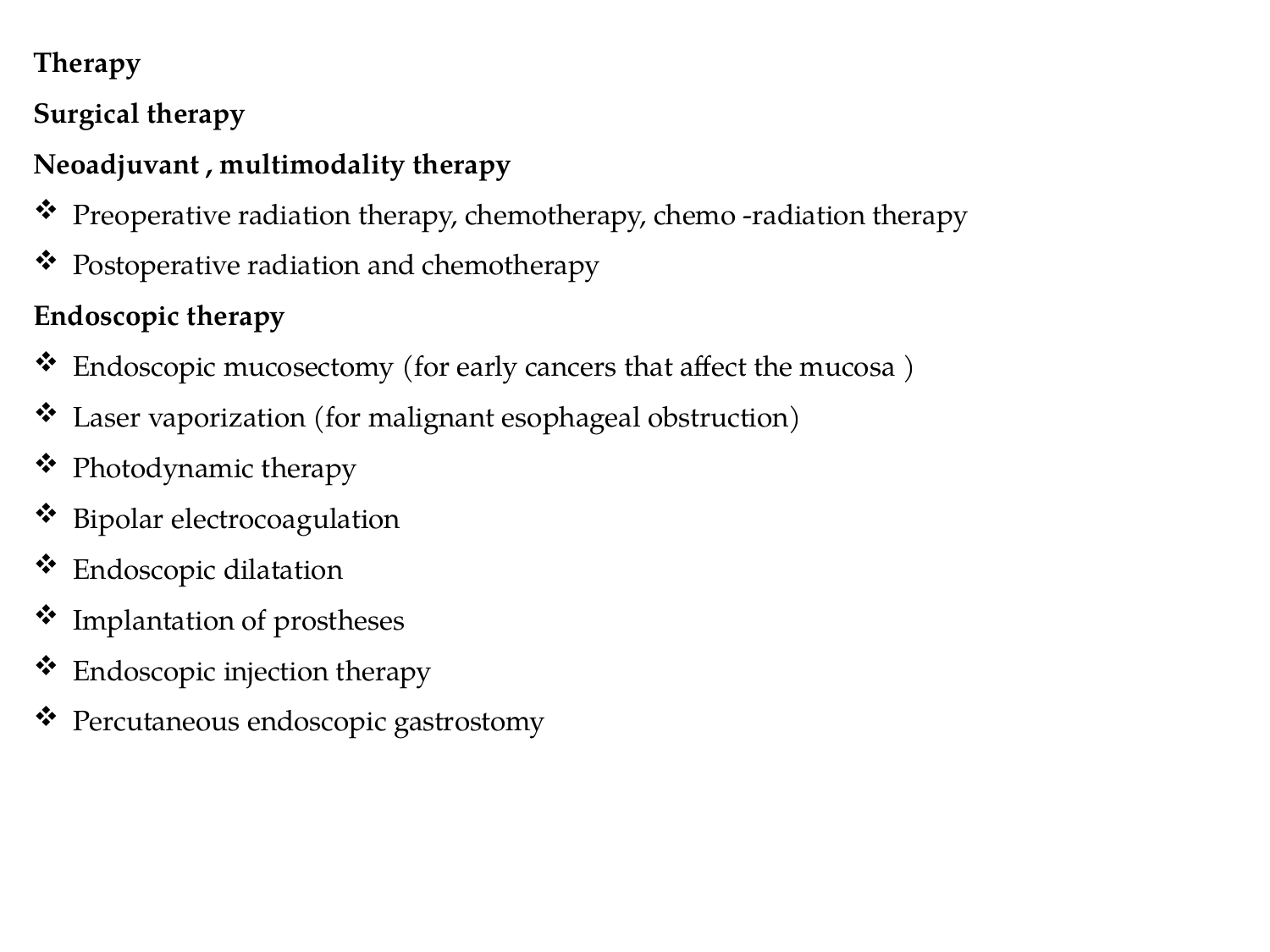

Therapy
Surgical therapy
Neoadjuvant , multimodality therapy
Preoperative radiation therapy, chemotherapy, chemo -radiation therapy
Postoperative radiation and chemotherapy
Endoscopic therapy
Endoscopic mucosectomy (for early cancers that affect the mucosa )
Laser vaporization (for malignant esophageal obstruction)
Photodynamic therapy
Bipolar electrocoagulation
Endoscopic dilatation
Implantation of prostheses
Endoscopic injection therapy
Percutaneous endoscopic gastrostomy